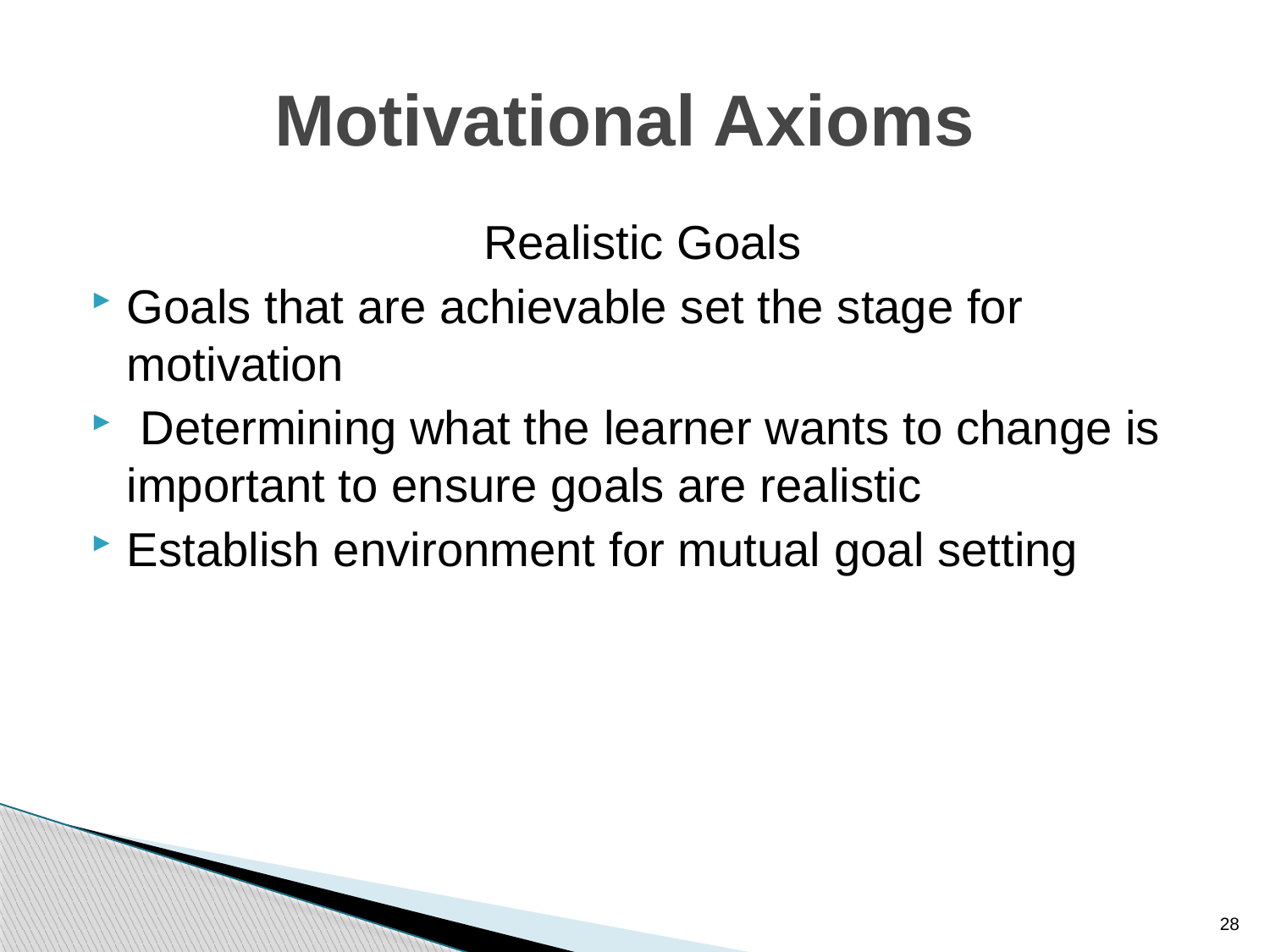

# Motivational Axioms
Realistic Goals
Goals that are achievable set the stage for motivation
 Determining what the learner wants to change is important to ensure goals are realistic
Establish environment for mutual goal setting
28